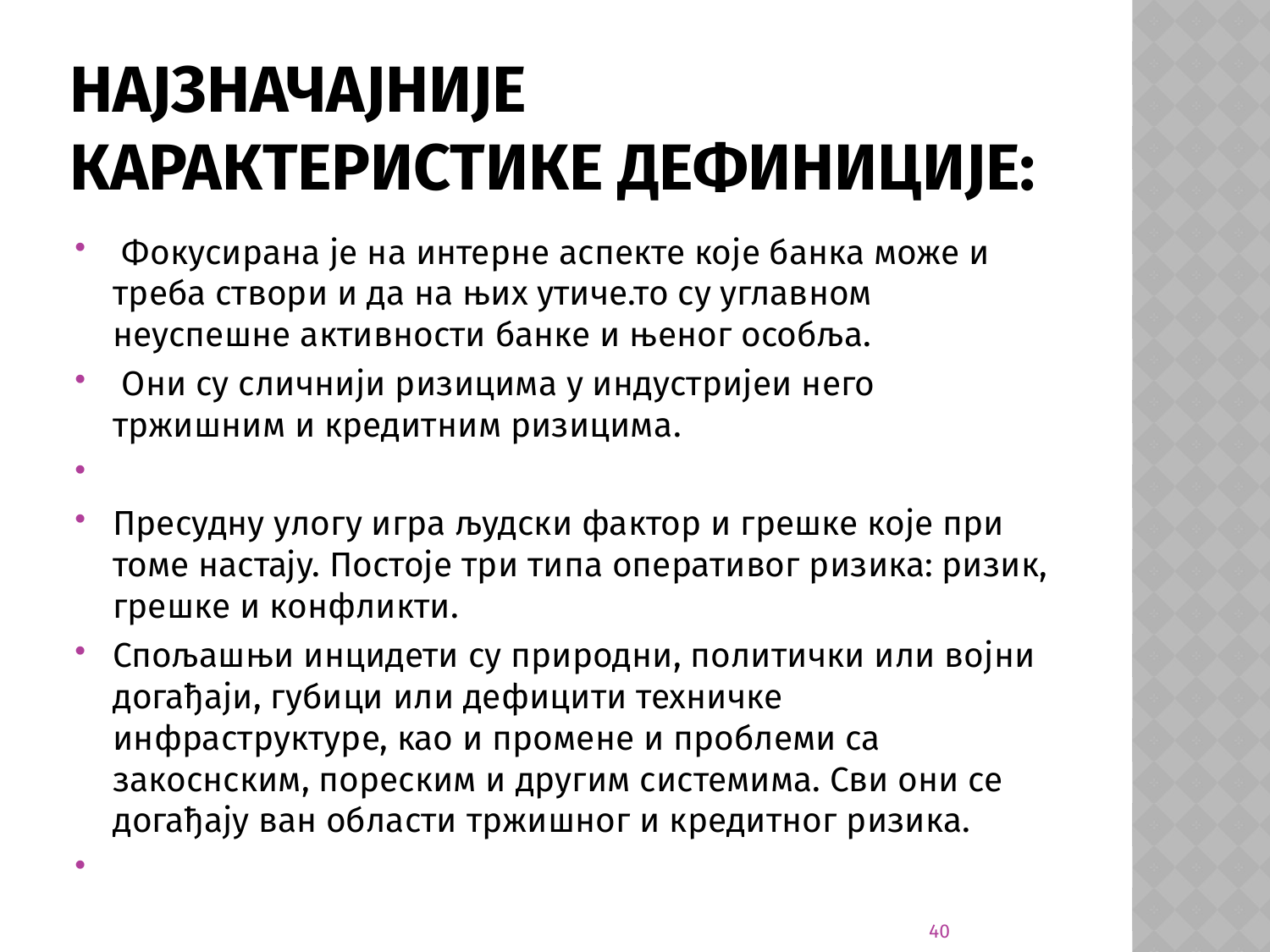

# Најзначајније карактеристике дефиниције:
 Фокусирана је на интерне аспекте које банка може и треба створи и да на њих утиче.то су углавном неуспешне активности банке и њеног особља.
 Они су сличнији ризицима у индустријеи него тржишним и кредитним ризицима.

Пресудну улогу игра људски фактор и грешке које при томе настају. Постоје три типа оперативог ризика: ризик, грешке и конфликти.
Спољашњи инцидети су природни, политички или војни догађаји, губици или дефицити техничке инфраструктуре, као и промене и проблеми са закоснским, пореским и другим системима. Сви они се догађају ван области тржишног и кредитног ризика.

40